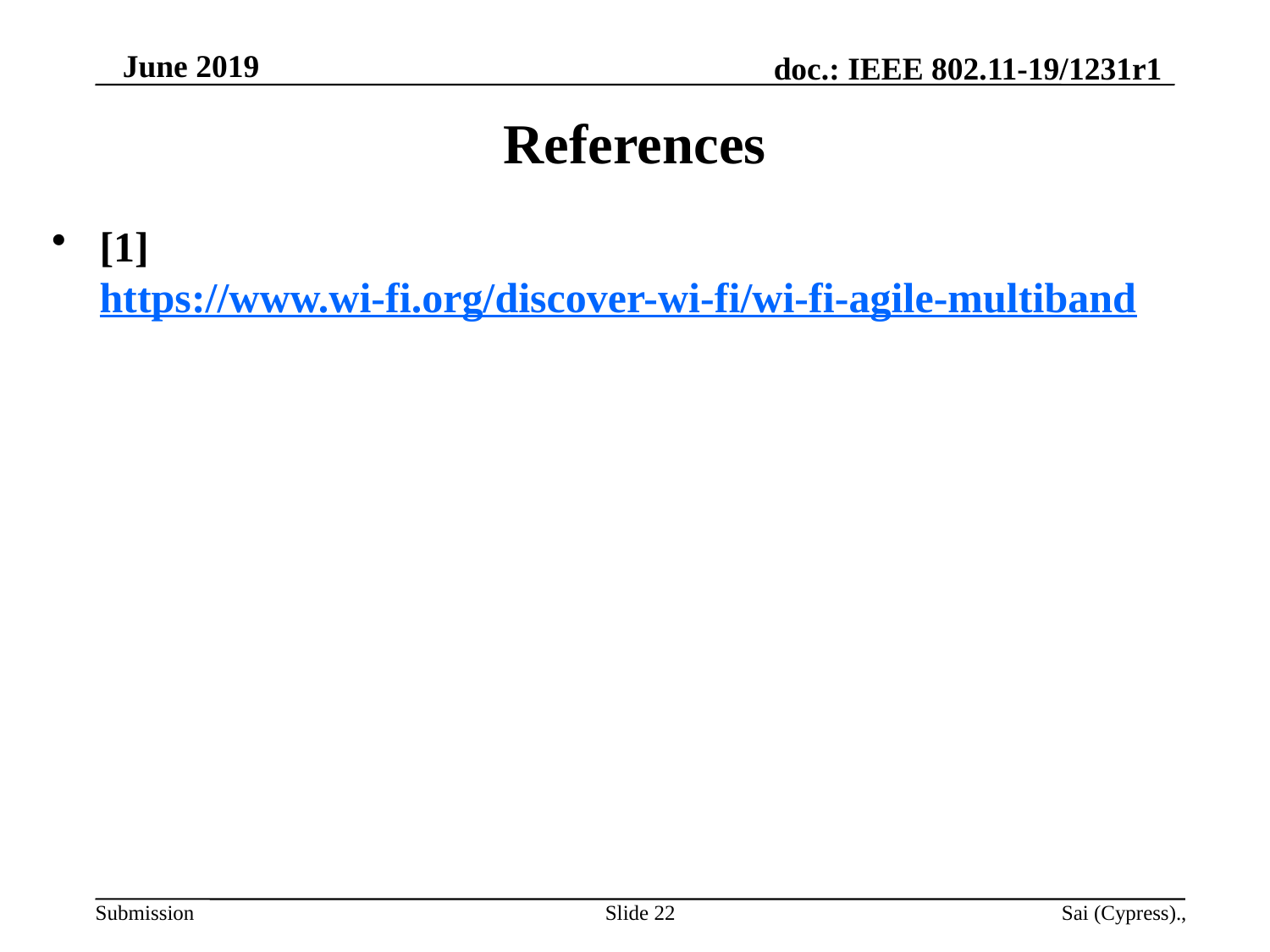

# References
[1] https://www.wi-fi.org/discover-wi-fi/wi-fi-agile-multiband

Slide 22
Sai (Cypress).,